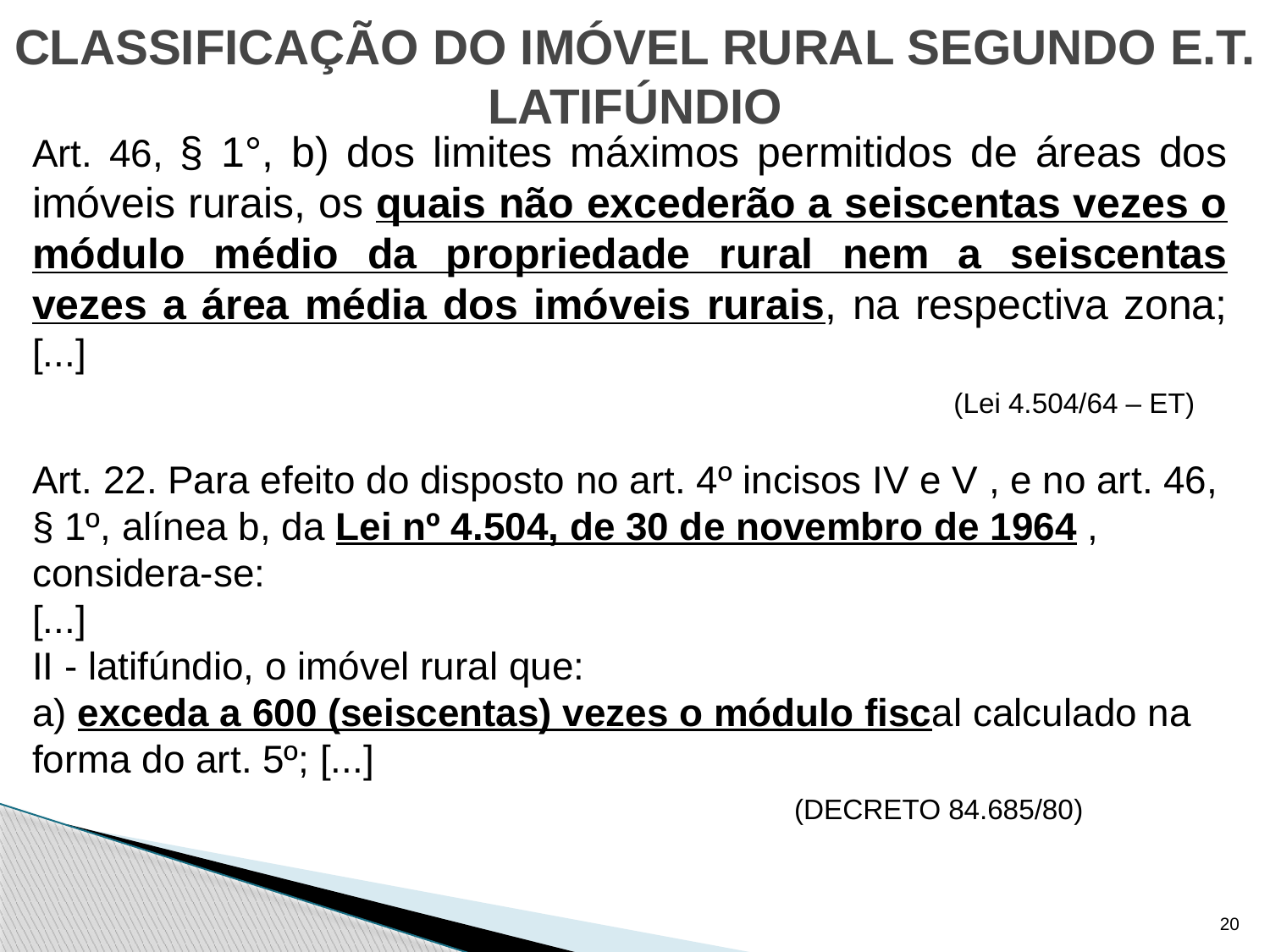

CLASSIFICAÇÃO DO IMÓVEL RURAL SEGUNDO E.T.
LATIFÚNDIO
Art. 46, § 1°, b) dos limites máximos permitidos de áreas dos imóveis rurais, os quais não excederão a seiscentas vezes o módulo médio da propriedade rural nem a seiscentas vezes a área média dos imóveis rurais, na respectiva zona; [...]
							   (Lei 4.504/64 – ET)

Art. 22. Para efeito do disposto no art. 4º incisos IV e V , e no art. 46, § 1º, alínea b, da Lei nº 4.504, de 30 de novembro de 1964 , considera-se:
[...]
II - latifúndio, o imóvel rural que:
a) exceda a 600 (seiscentas) vezes o módulo fiscal calculado na forma do art. 5º; [...]   				   									(DECRETO 84.685/80)
20